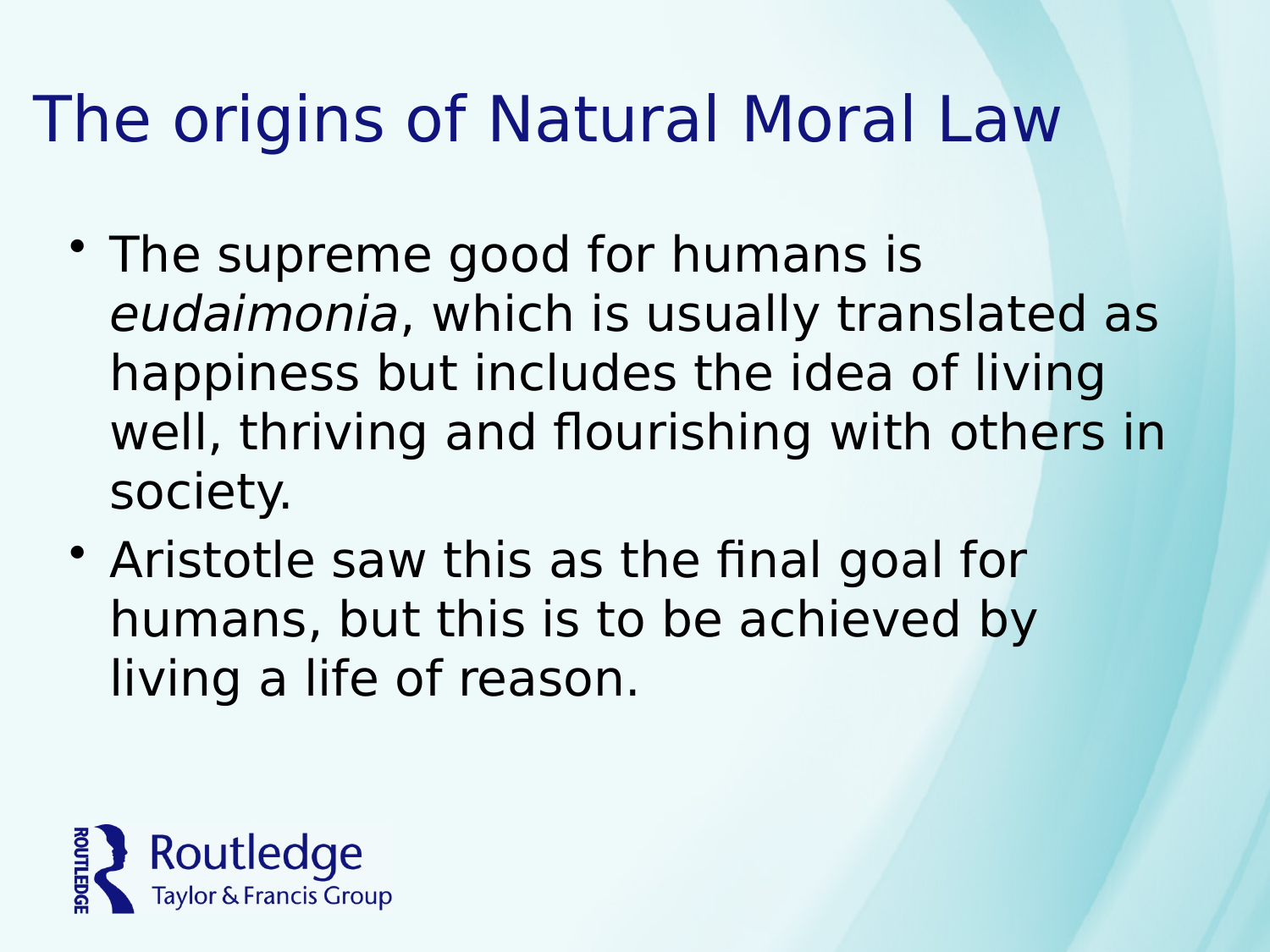

# The origins of Natural Moral Law
The supreme good for humans is eudaimonia, which is usually translated as happiness but includes the idea of living well, thriving and flourishing with others in society.
Aristotle saw this as the final goal for humans, but this is to be achieved by living a life of reason.